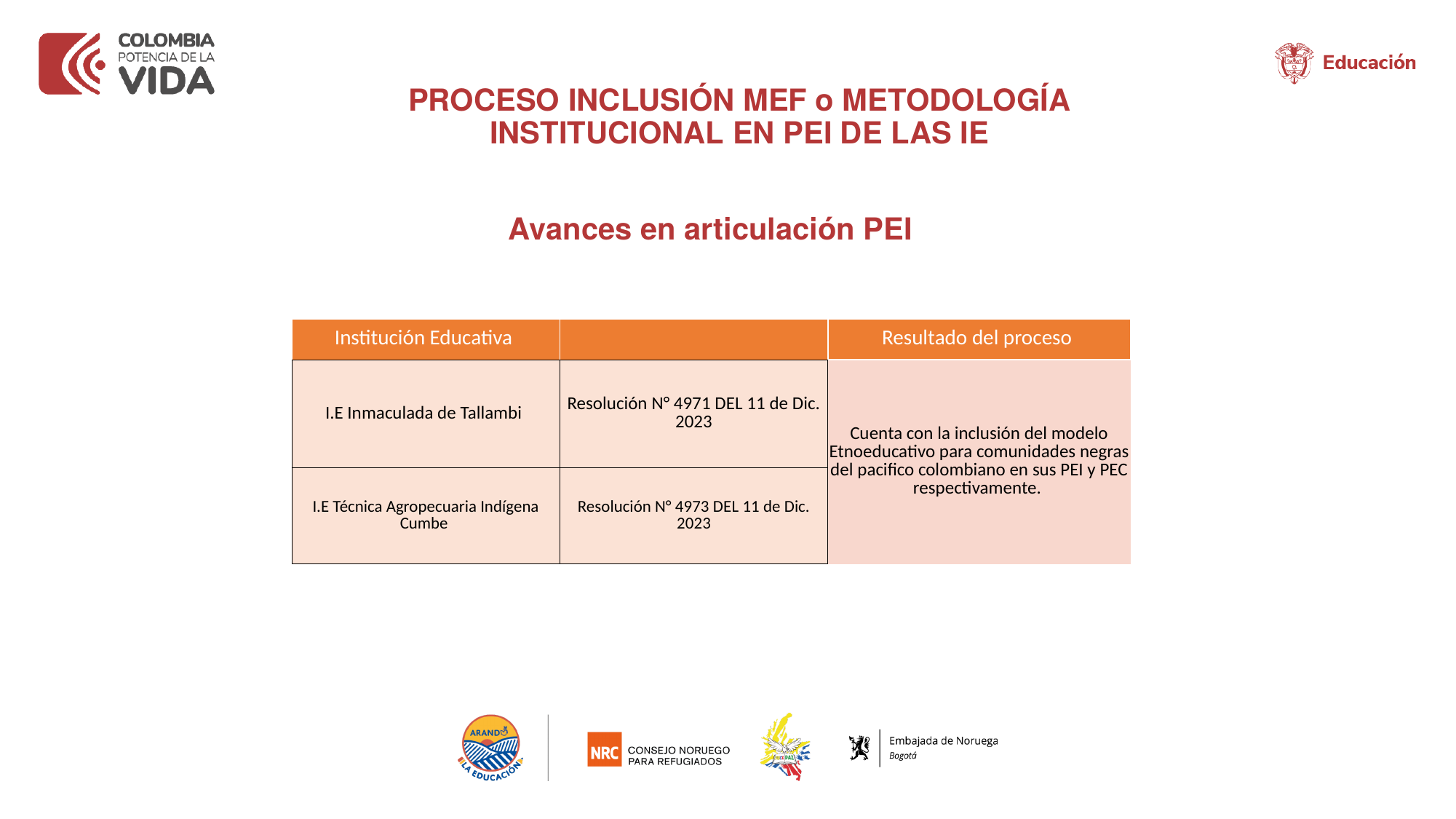

PROCESO INCLUSIÓN MEF o METODOLOGÍA INSTITUCIONAL EN PEI DE LAS IE

# Avances en articulación PEI
| Institución Educativa |  | Resultado del proceso |
| --- | --- | --- |
| I.E Inmaculada de Tallambi | Resolución N° 4971 DEL 11 de Dic. 2023 | Cuenta con la inclusión del modelo Etnoeducativo para comunidades negras del pacifico colombiano en sus PEI y PEC respectivamente. |
| I.E Técnica Agropecuaria Indígena Cumbe | Resolución N° 4973 DEL 11 de Dic. 2023 |  |